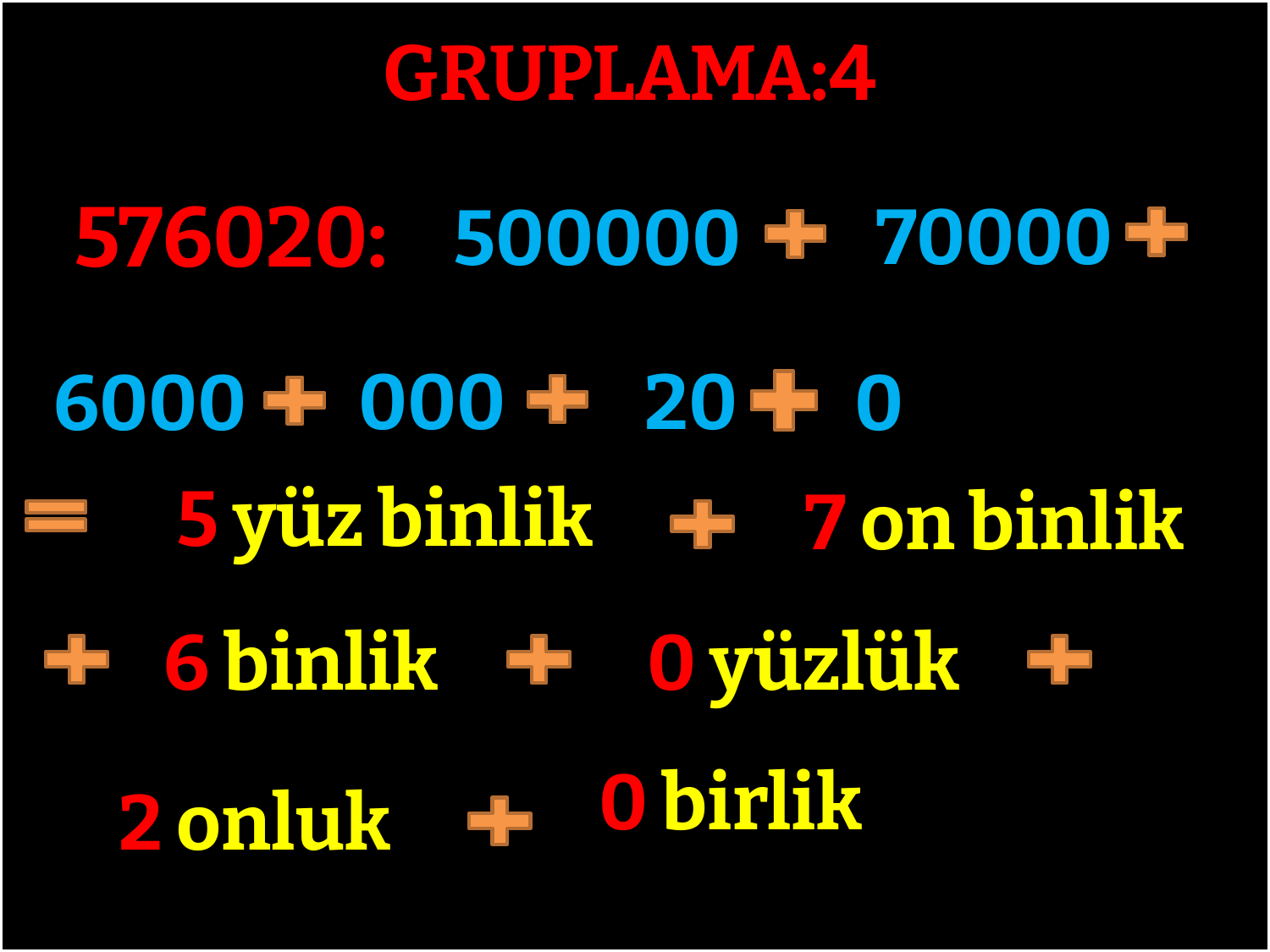

GRUPLAMA:4
#
576020:
70000
500000

20
000
6000
0

5 yüz binlik
7 on binlik

6 binlik
0 yüzlük

0 birlik
2 onluk